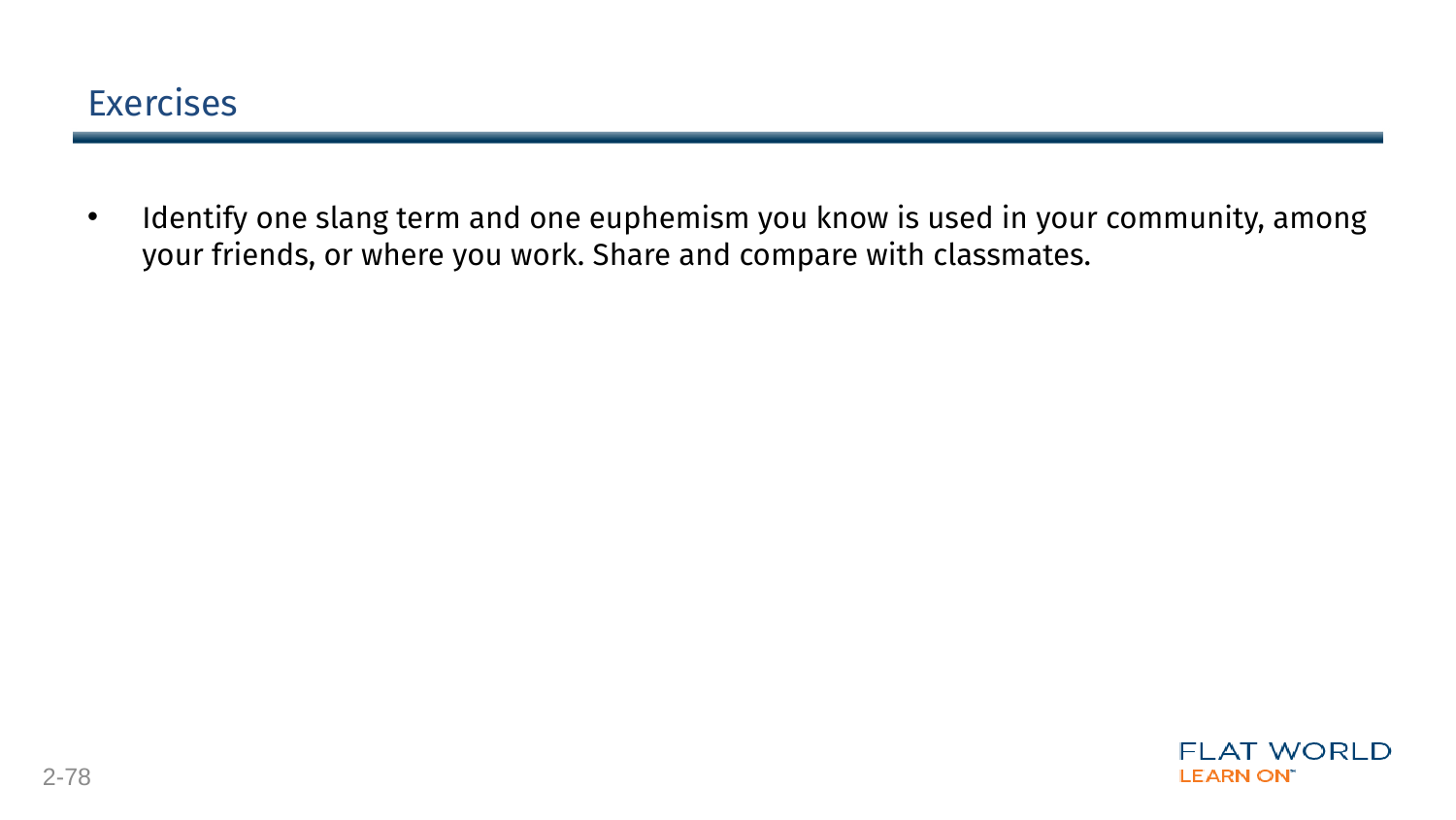

# Exercises
Identify one slang term and one euphemism you know is used in your community, among your friends, or where you work. Share and compare with classmates.
2-78